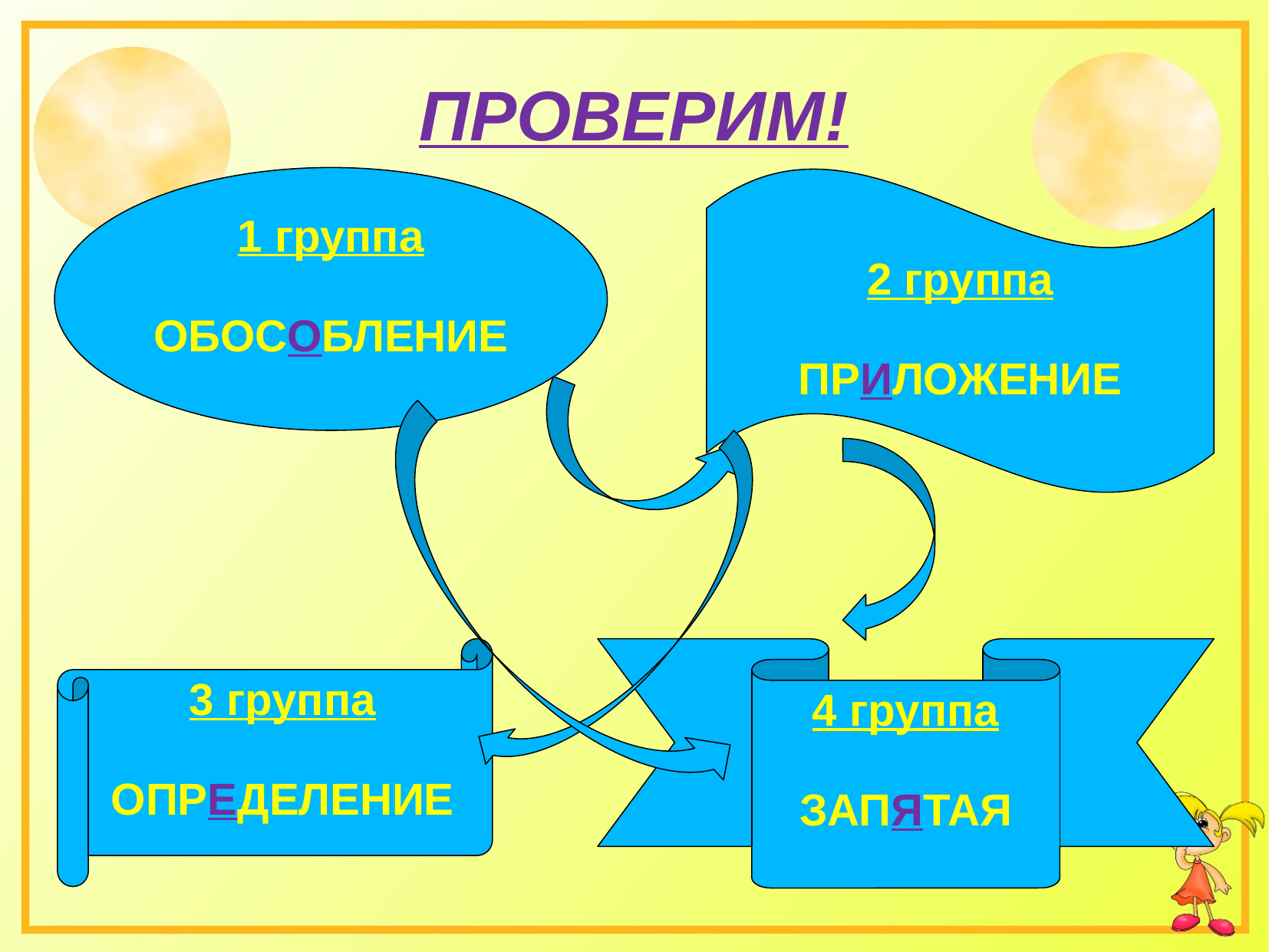

# ПРОВЕРИМ!
1 группа

ОБОСОБЛЕНИЕ
2 группа

ПРИЛОЖЕНИЕ

3 группа

ОПРЕДЕЛЕНИЕ
4 группа

ЗАПЯТАЯ